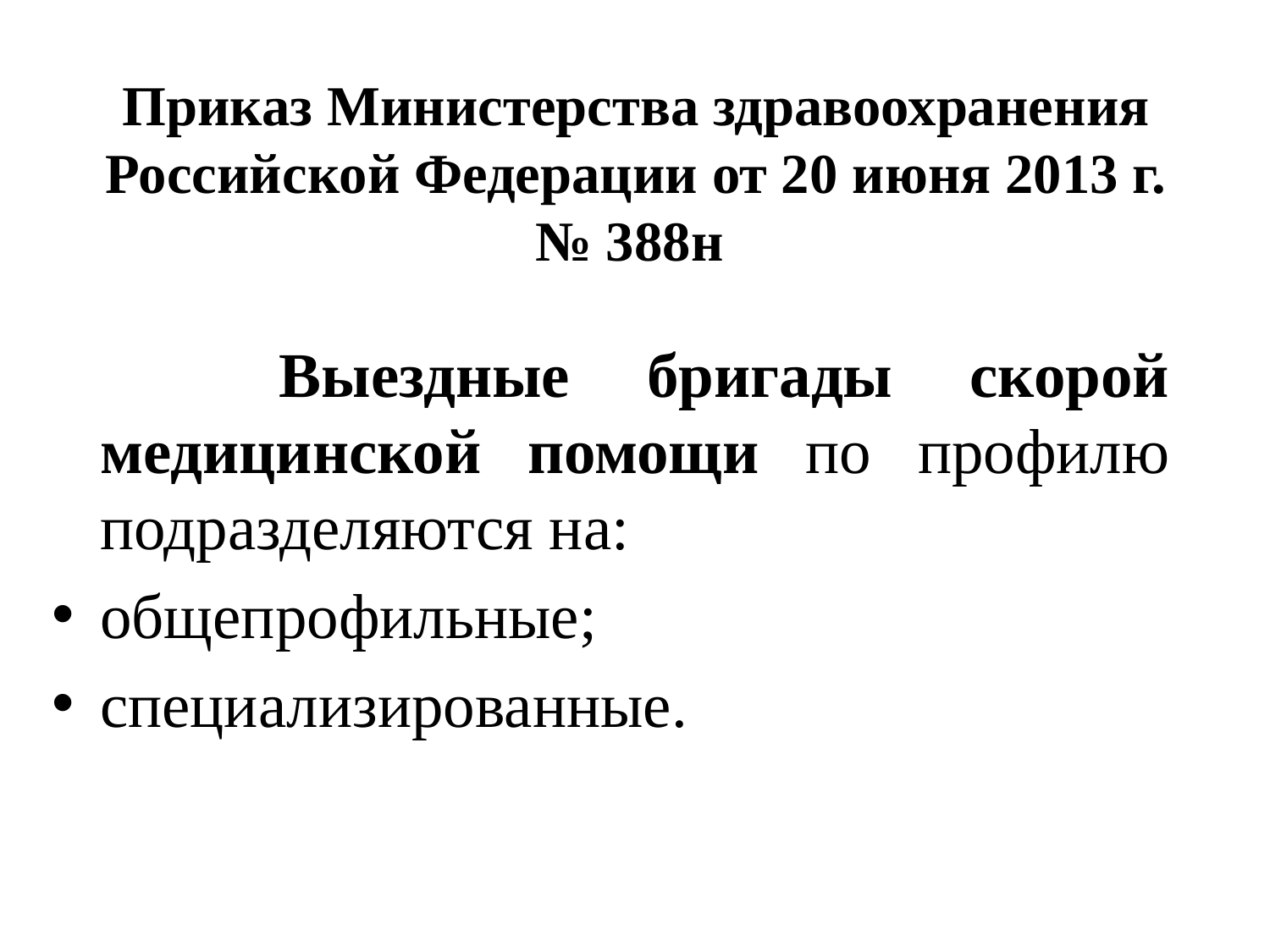

# Приказ Министерства здравоохранения Российской Федерации от 20 июня 2013 г. № 388н
   Выездные бригады скорой медицинской помощи по профилю подразделяются на:
общепрофильные;
специализированные.